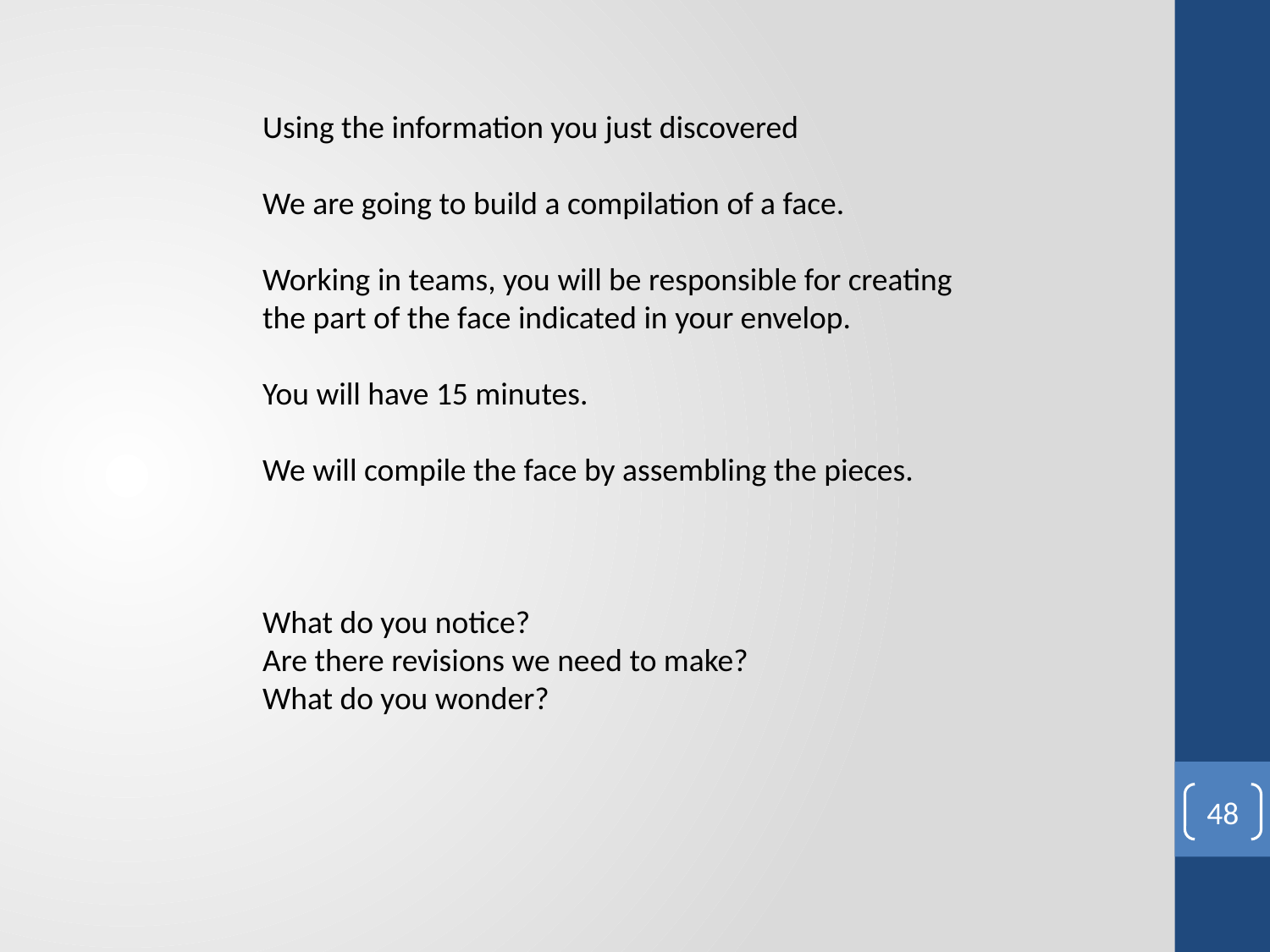

Using the information you just discovered

We are going to build a compilation of a face.

Working in teams, you will be responsible for creating
the part of the face indicated in your envelop.

You will have 15 minutes.

We will compile the face by assembling the pieces.

What do you notice?
Are there revisions we need to make?
What do you wonder?
48